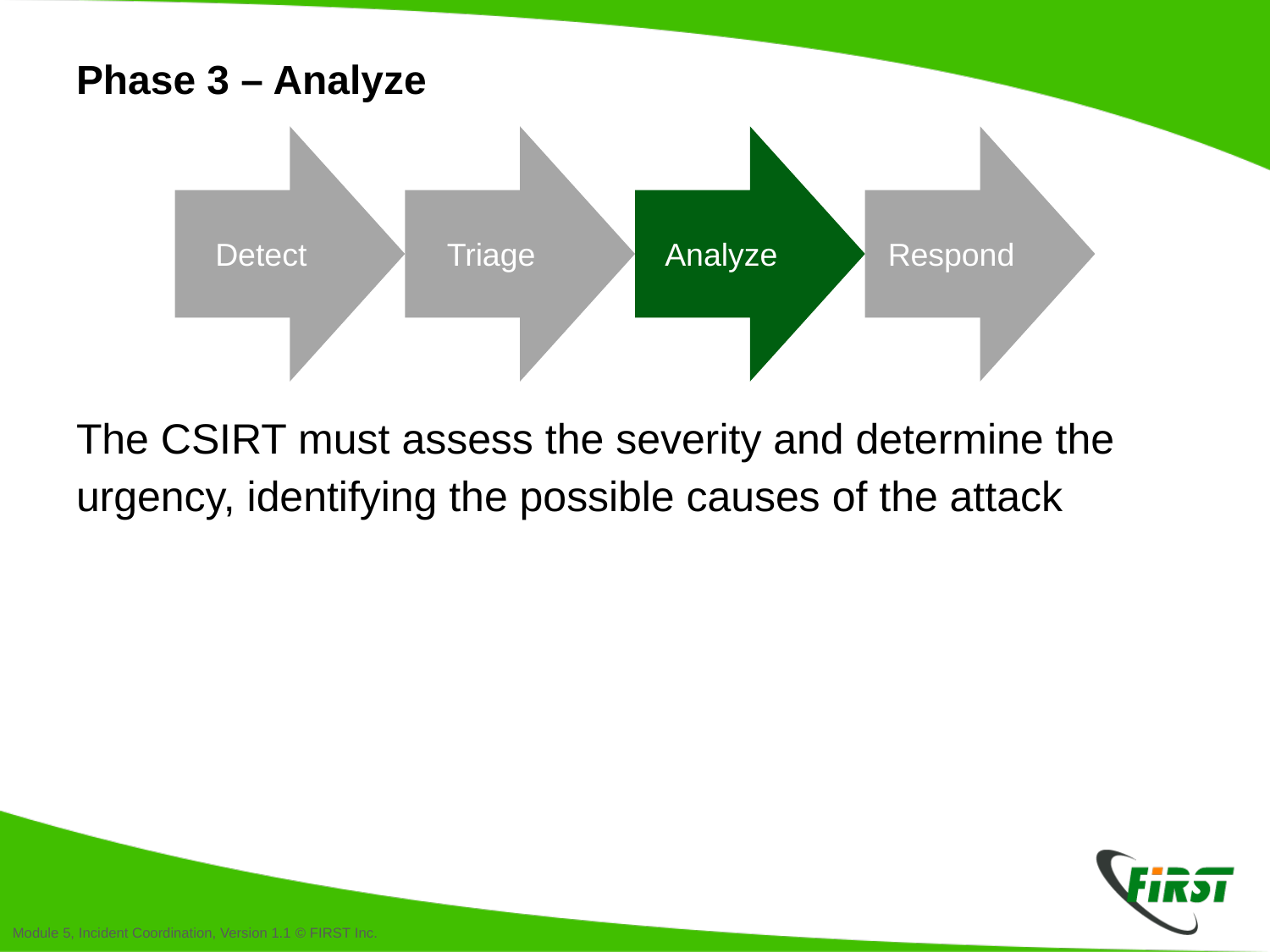

# Phase 3 – Analyze
Detect
Triage
Analyze
Respond
The CSIRT must assess the severity and determine the urgency, identifying the possible causes of the attack